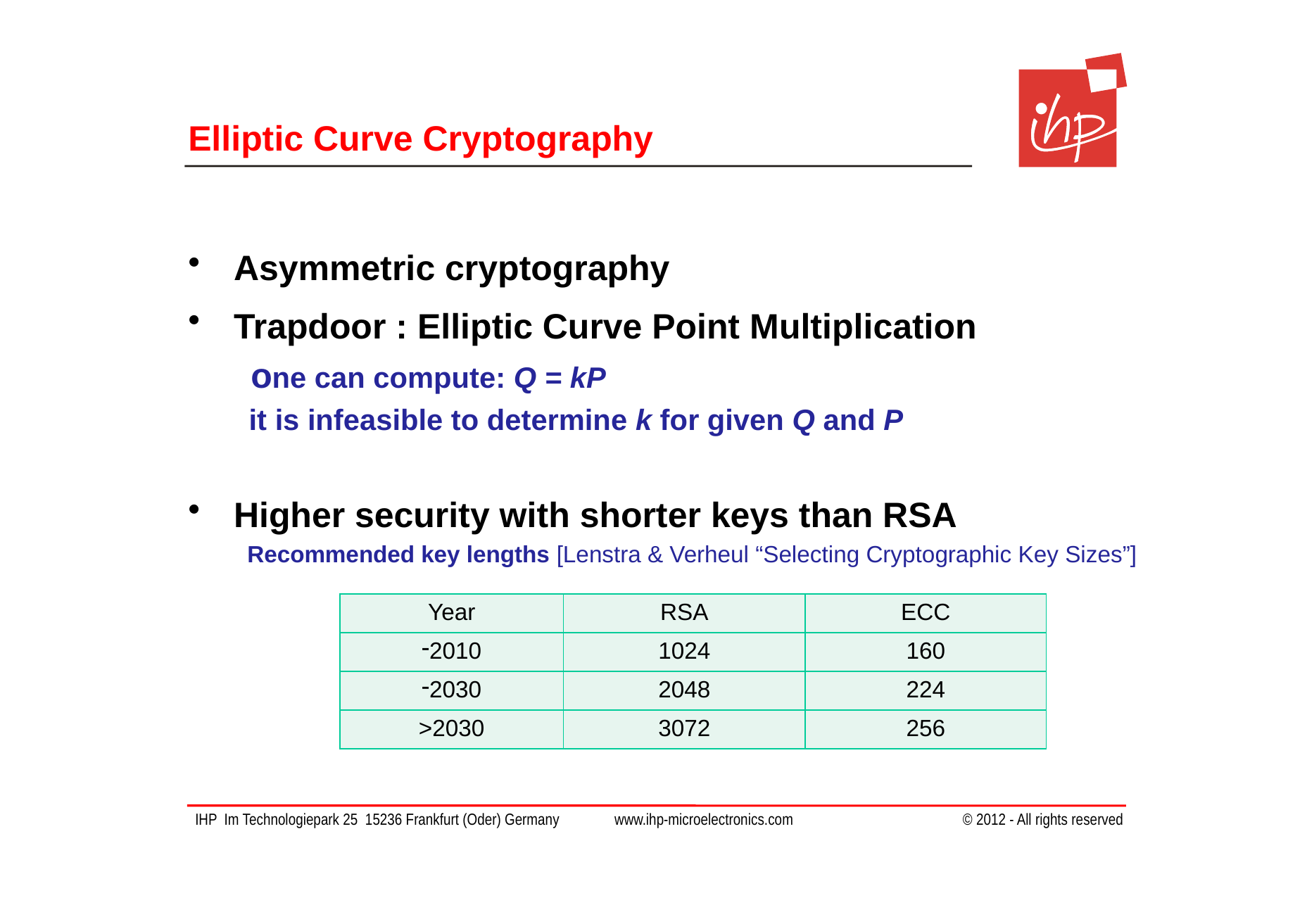

# Elliptic Curve Cryptography
Asymmetric cryptography
Trapdoor : Elliptic Curve Point Multiplication
 one can compute: Q = kP
 it is infeasible to determine k for given Q and P

Higher security with shorter keys than RSA
 Recommended key lengths [Lenstra & Verheul “Selecting Cryptographic Key Sizes”]
| Year | RSA | ECC |
| --- | --- | --- |
| 2010 | 1024 | 160 |
| 2030 | 2048 | 224 |
| >2030 | 3072 | 256 |